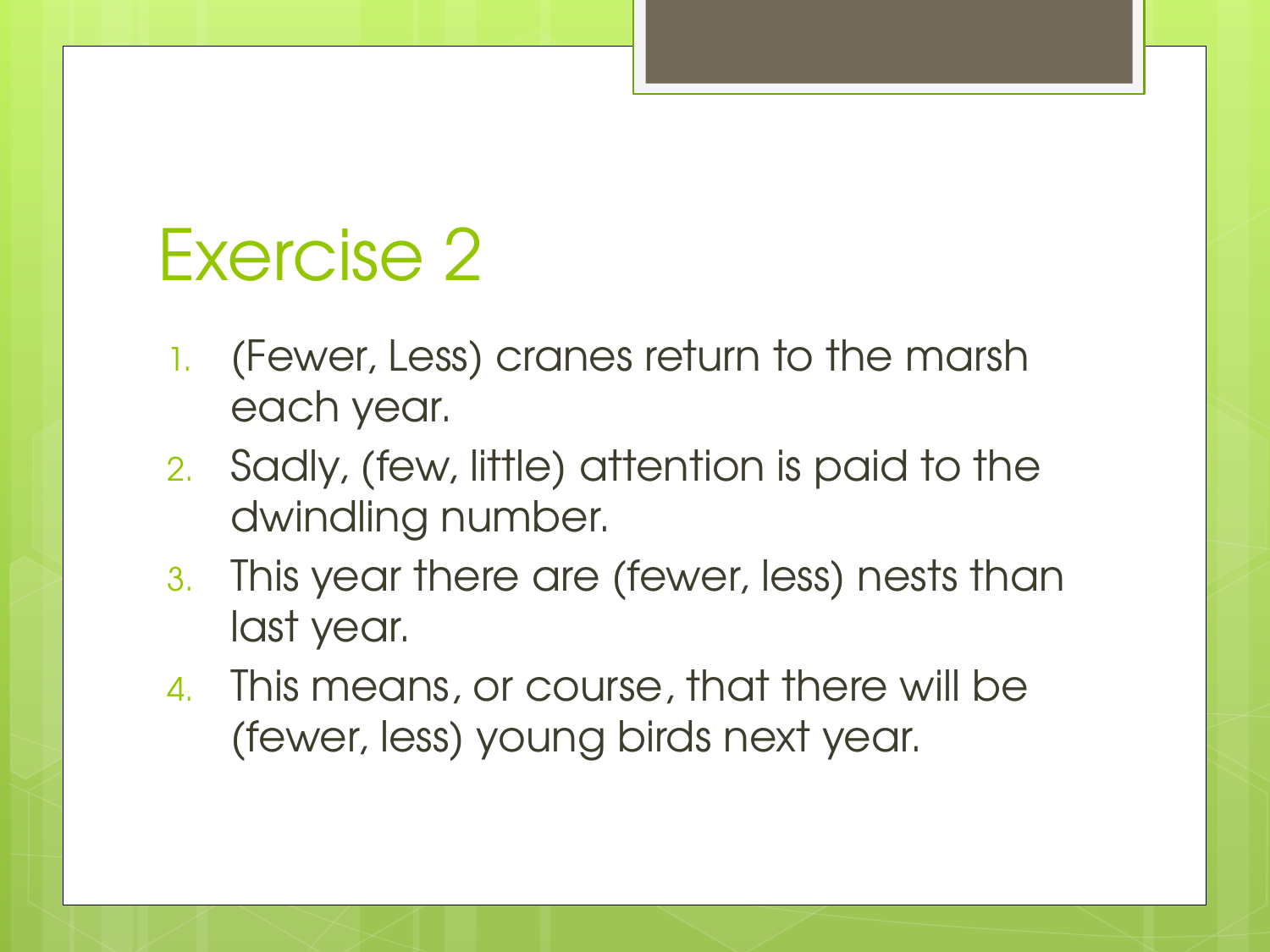

# Exercise 2
(Fewer, Less) cranes return to the marsh each year.
Sadly, (few, little) attention is paid to the dwindling number.
This year there are (fewer, less) nests than last year.
This means, or course, that there will be (fewer, less) young birds next year.